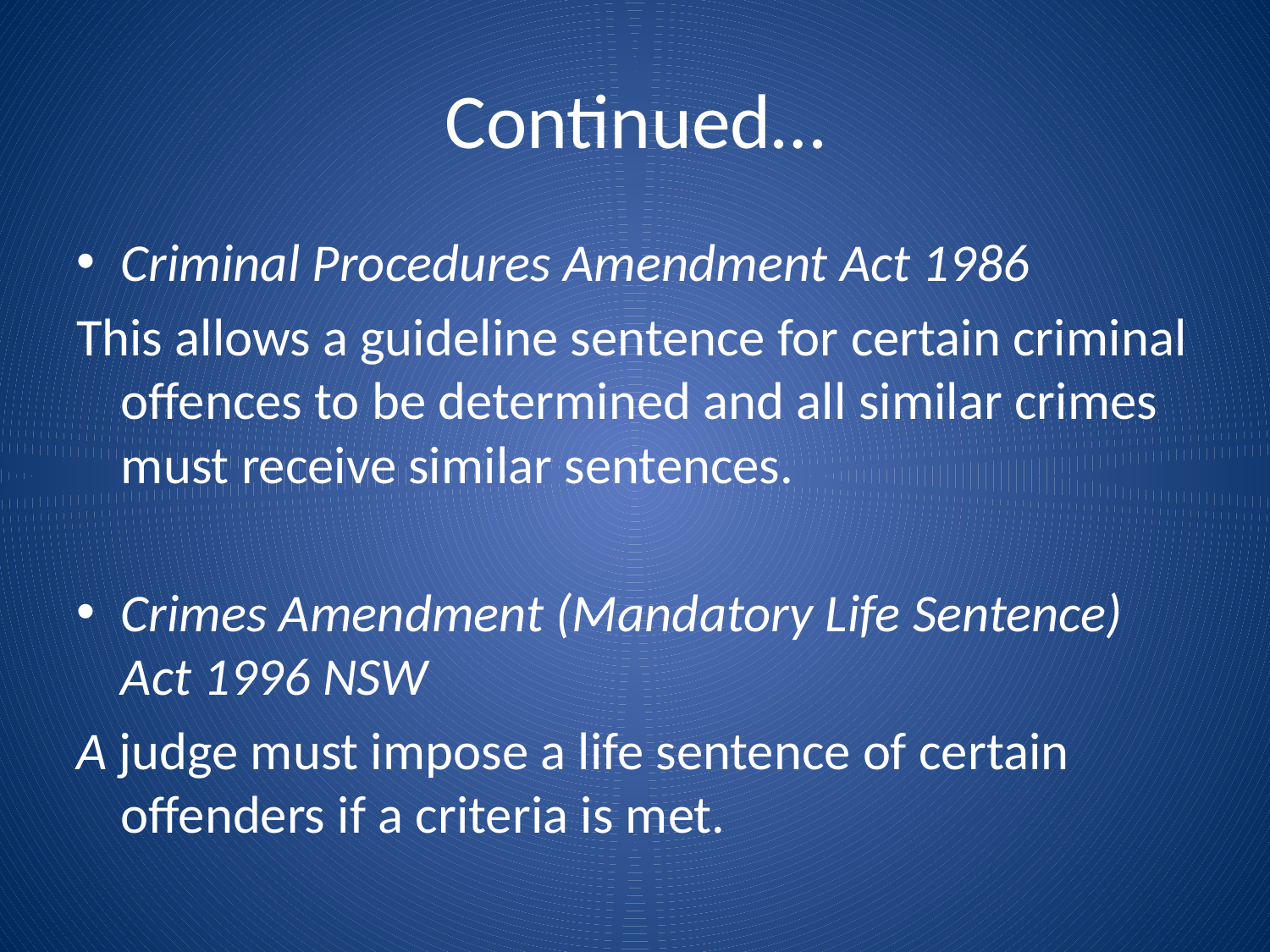

# Continued…
Criminal Procedures Amendment Act 1986
This allows a guideline sentence for certain criminal offences to be determined and all similar crimes must receive similar sentences.

Crimes Amendment (Mandatory Life Sentence) Act 1996 NSW
A judge must impose a life sentence of certain offenders if a criteria is met.